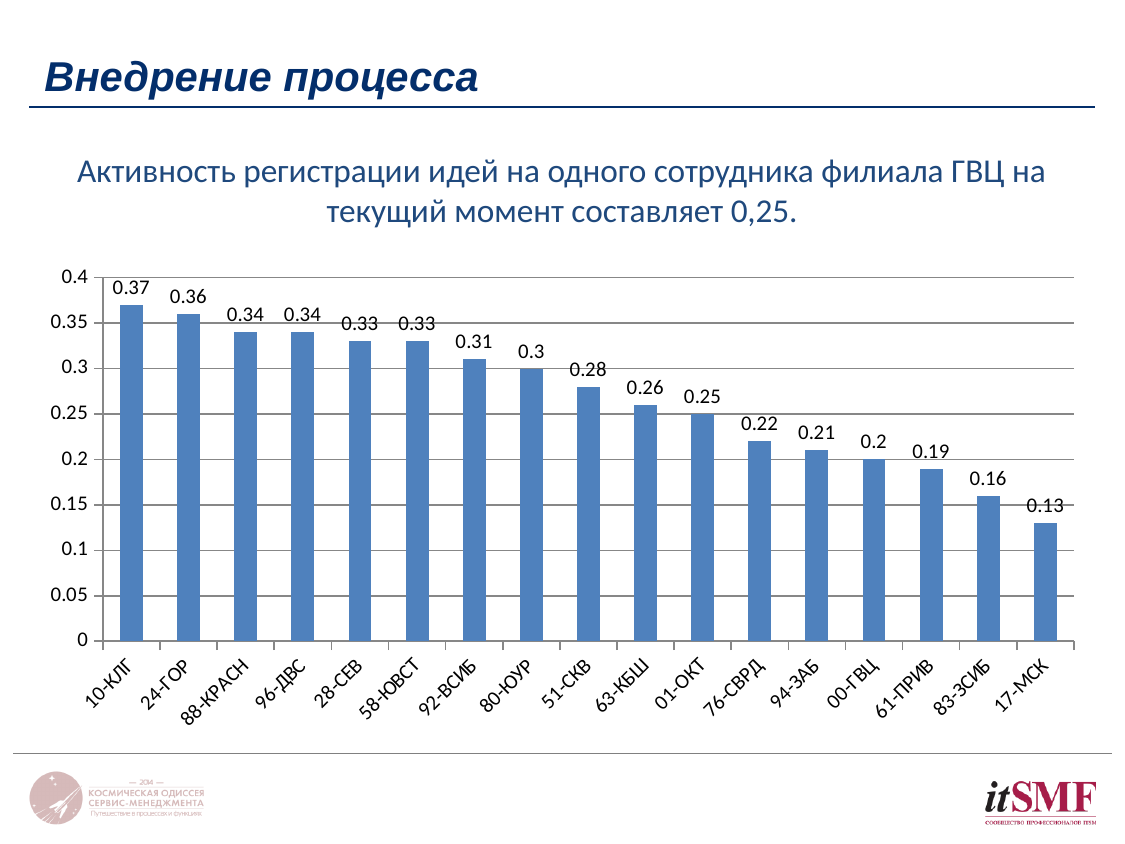

# Внедрение процесса
Активность регистрации идей на одного сотрудника филиала ГВЦ на текущий момент составляет 0,25.

### Chart

| Category |  |
|---|---|
| 10-КЛГ | 0.37000000000000005 |
| 24-ГОР | 0.36000000000000004 |
| 88-КРАСН | 0.34 |
| 96-ДВС | 0.34 |
| 28-СЕВ | 0.33000000000000007 |
| 58-ЮВСТ | 0.33000000000000007 |
| 92-ВСИБ | 0.31000000000000005 |
| 80-ЮУР | 0.30000000000000004 |
| 51-СКВ | 0.2800000000000001 |
| 63-КБШ | 0.26 |
| 01-ОКТ | 0.25 |
| 76-СВРД | 0.22 |
| 94-ЗАБ | 0.21000000000000002 |
| 00-ГВЦ | 0.2 |
| 61-ПРИВ | 0.19 |
| 83-ЗСИБ | 0.16 |
| 17-МСК | 0.13 |